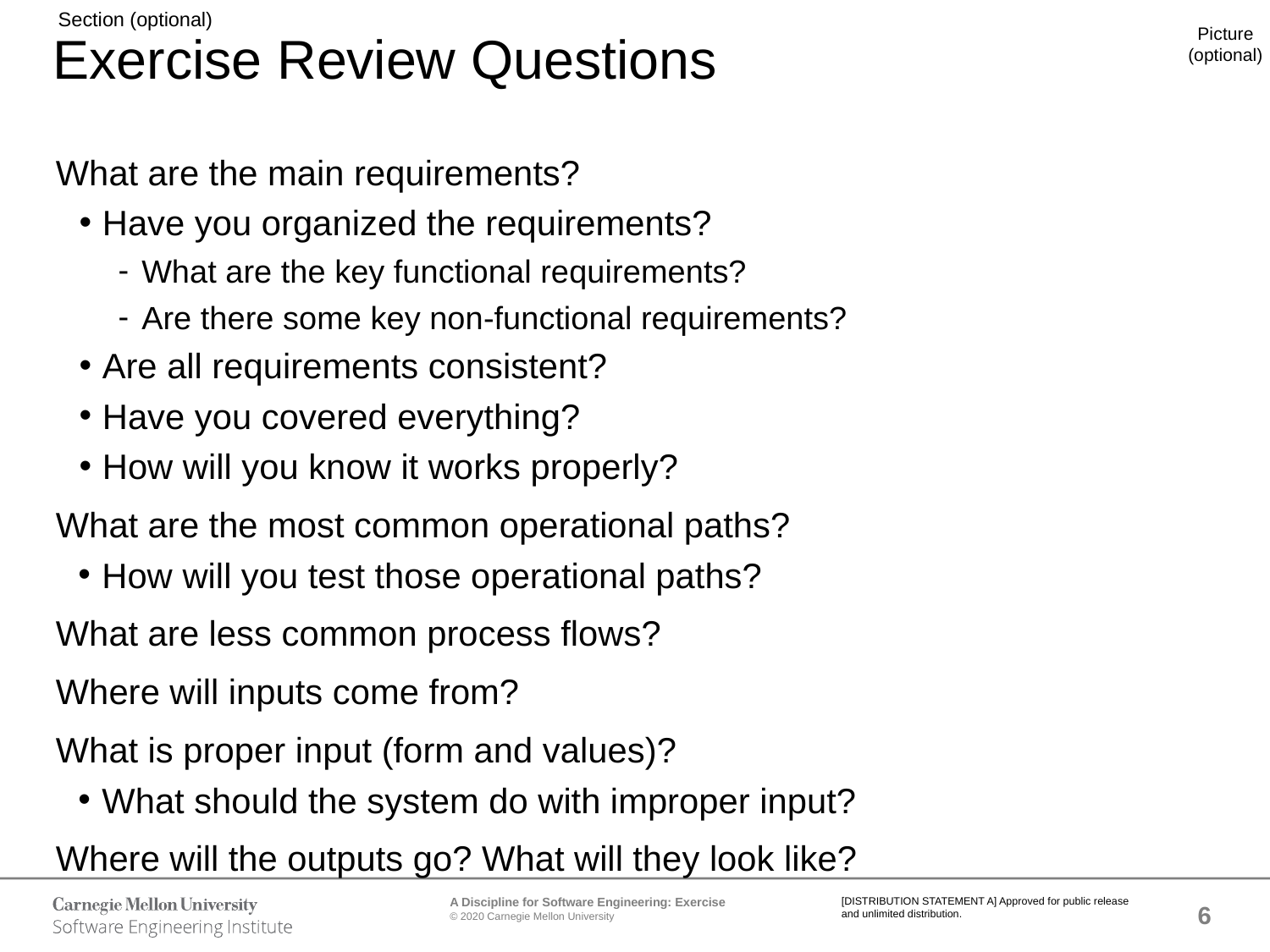

# Exercise Review Questions
What are the main requirements?
Have you organized the requirements?
What are the key functional requirements?
Are there some key non-functional requirements?
Are all requirements consistent?
Have you covered everything?
How will you know it works properly?
What are the most common operational paths?
How will you test those operational paths?
What are less common process flows?
Where will inputs come from?
What is proper input (form and values)?
What should the system do with improper input?
Where will the outputs go? What will they look like?